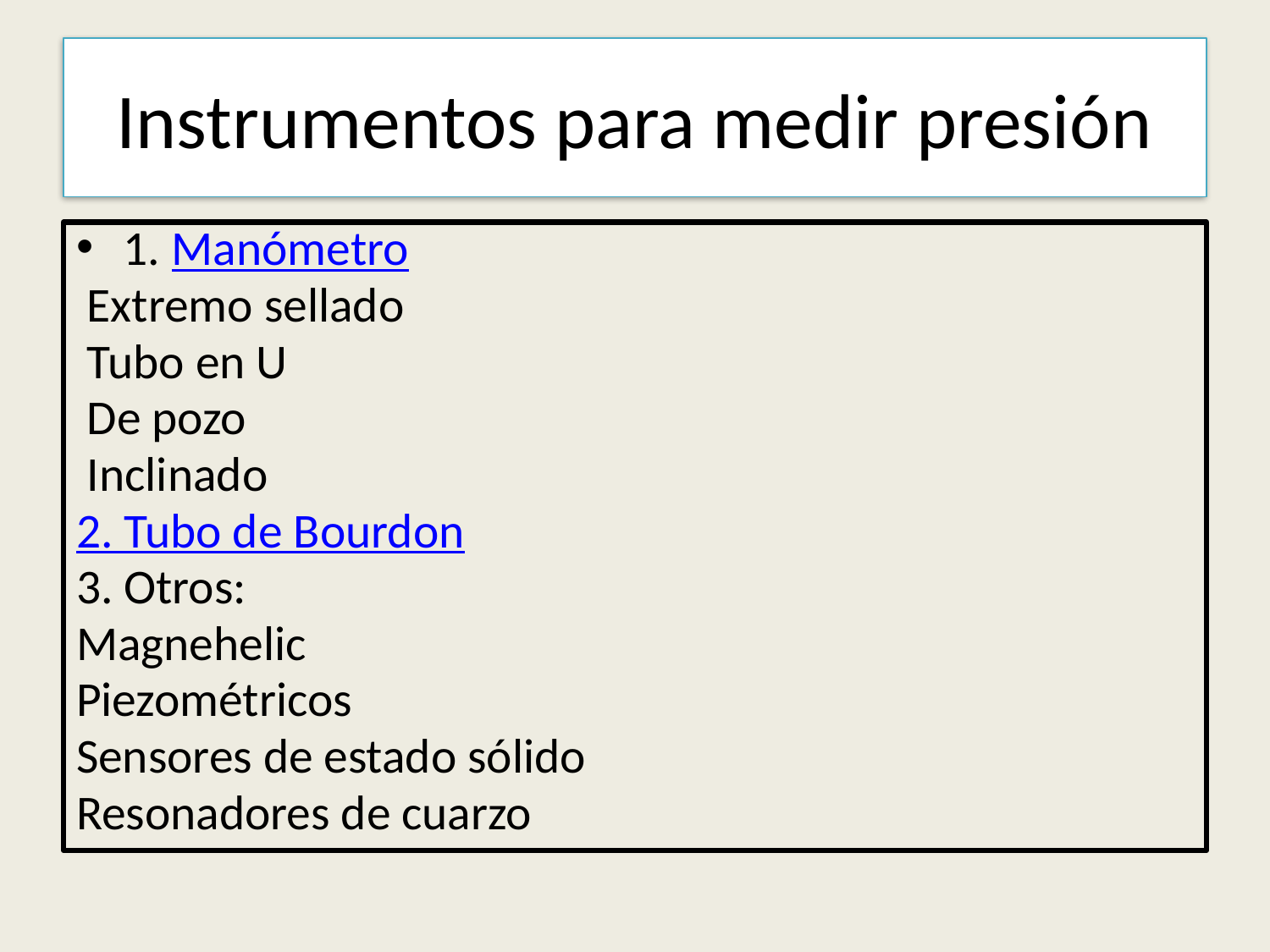

# Instrumentos para medir presión
1. Manómetro
 Extremo sellado
 Tubo en U
 De pozo
 Inclinado
2. Tubo de Bourdon
3. Otros:
Magnehelic
Piezométricos
Sensores de estado sólido
Resonadores de cuarzo